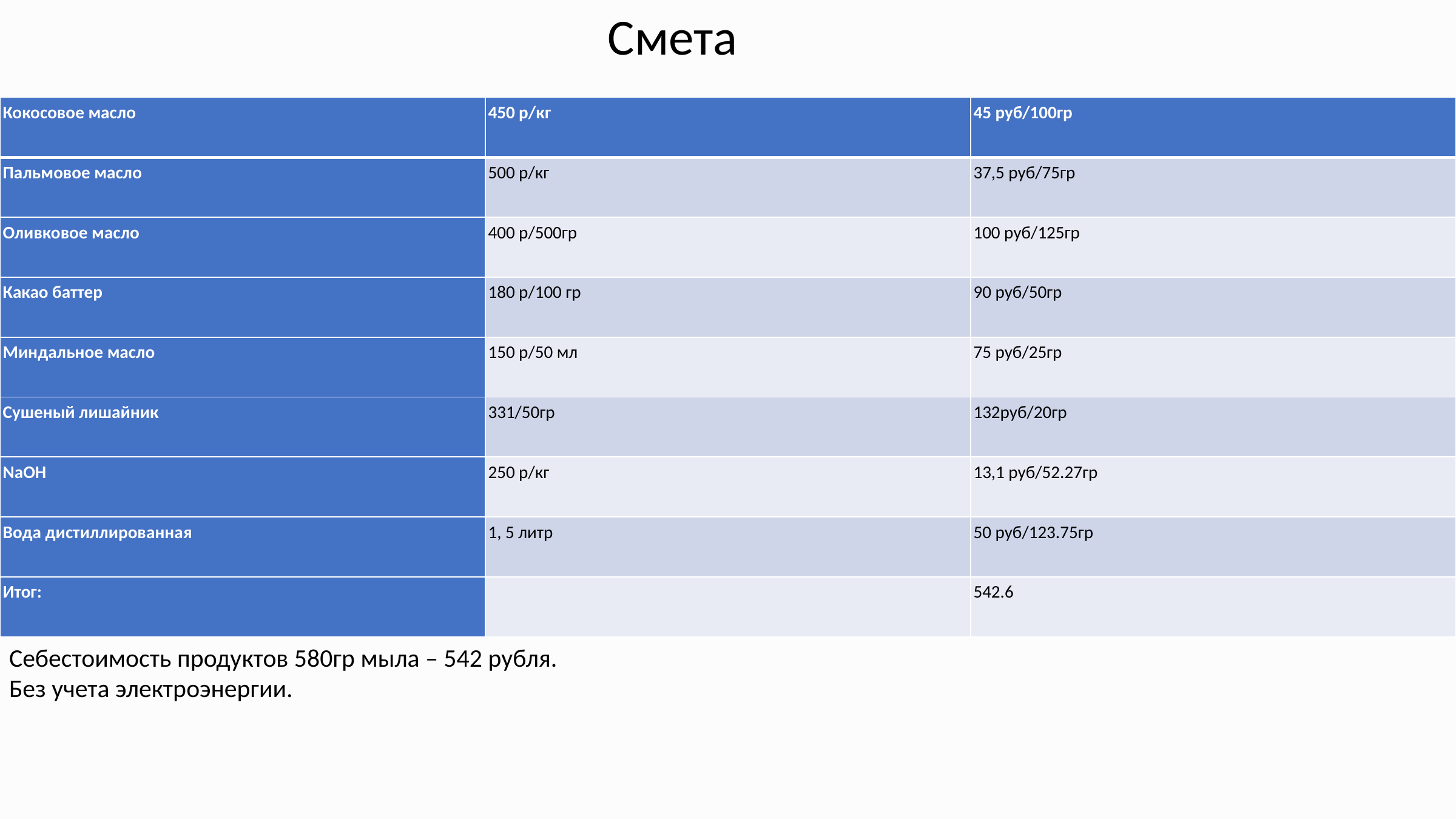

Смета
| Кокосовое масло | 450 р/кг | 45 руб/100гр |
| --- | --- | --- |
| Пальмовое масло | 500 р/кг | 37,5 руб/75гр |
| Оливковое масло | 400 р/500гр | 100 руб/125гр |
| Какао баттер | 180 р/100 гр | 90 руб/50гр |
| Миндальное масло | 150 р/50 мл | 75 руб/25гр |
| Сушеный лишайник | 331/50гр | 132руб/20гр |
| NaOH | 250 р/кг | 13,1 руб/52.27гр |
| Вода дистиллированная | 1, 5 литр | 50 руб/123.75гр |
| Итог: |  | 542.6 |
Себестоимость продуктов 580гр мыла – 542 рубля.
Без учета электроэнергии.